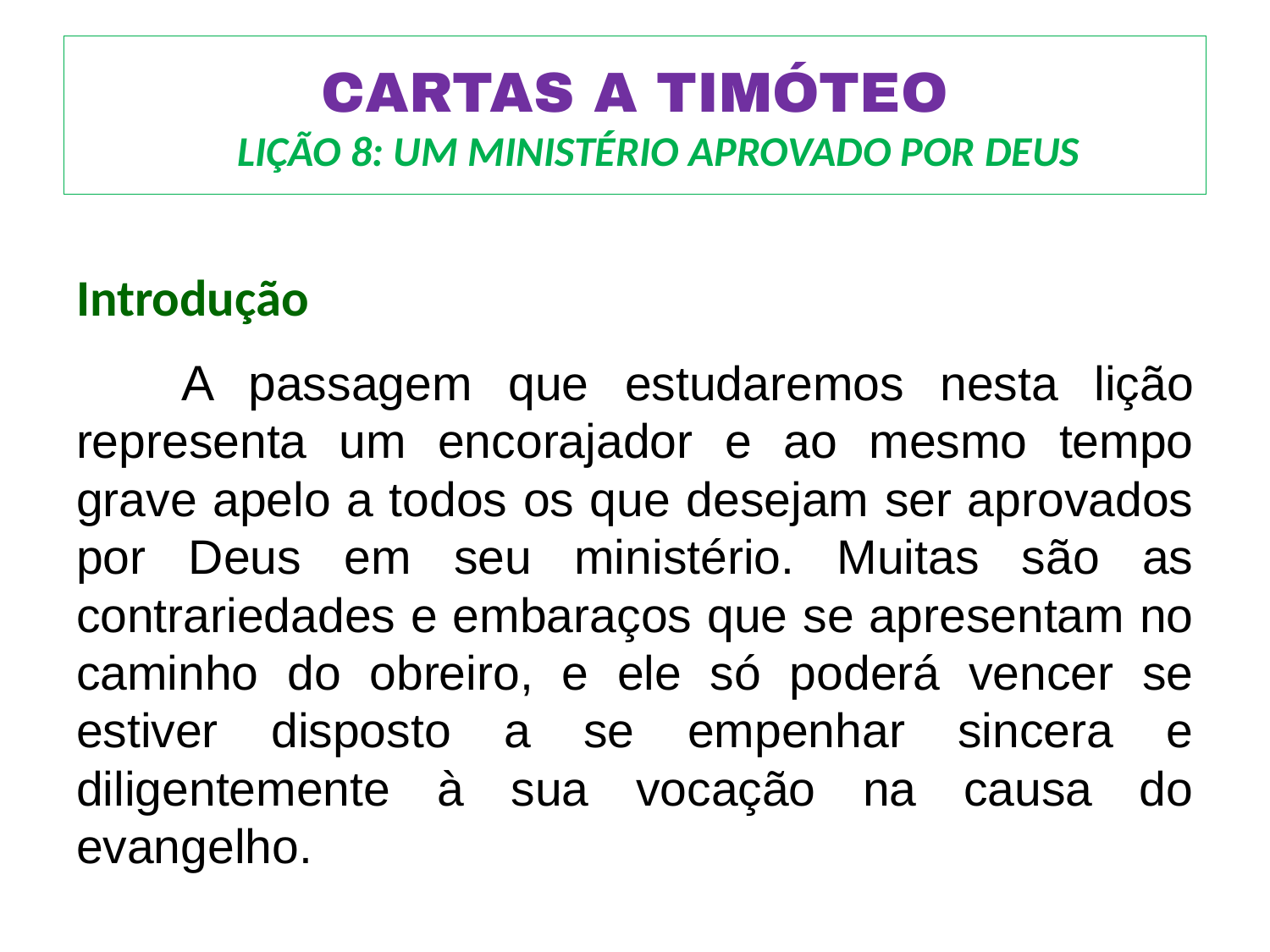

# CARTAS A TIMÓTEO LIÇÃO 8: UM MINISTÉRIO APROVADO POR DEUS

Introdução

	A passagem que estudaremos nesta lição representa um encorajador e ao mesmo tempo grave apelo a todos os que desejam ser aprovados por Deus em seu ministério. Muitas são as contrariedades e embaraços que se apresentam no caminho do obreiro, e ele só poderá vencer se estiver disposto a se empenhar sincera e diligentemente à sua vocação na causa do evangelho.